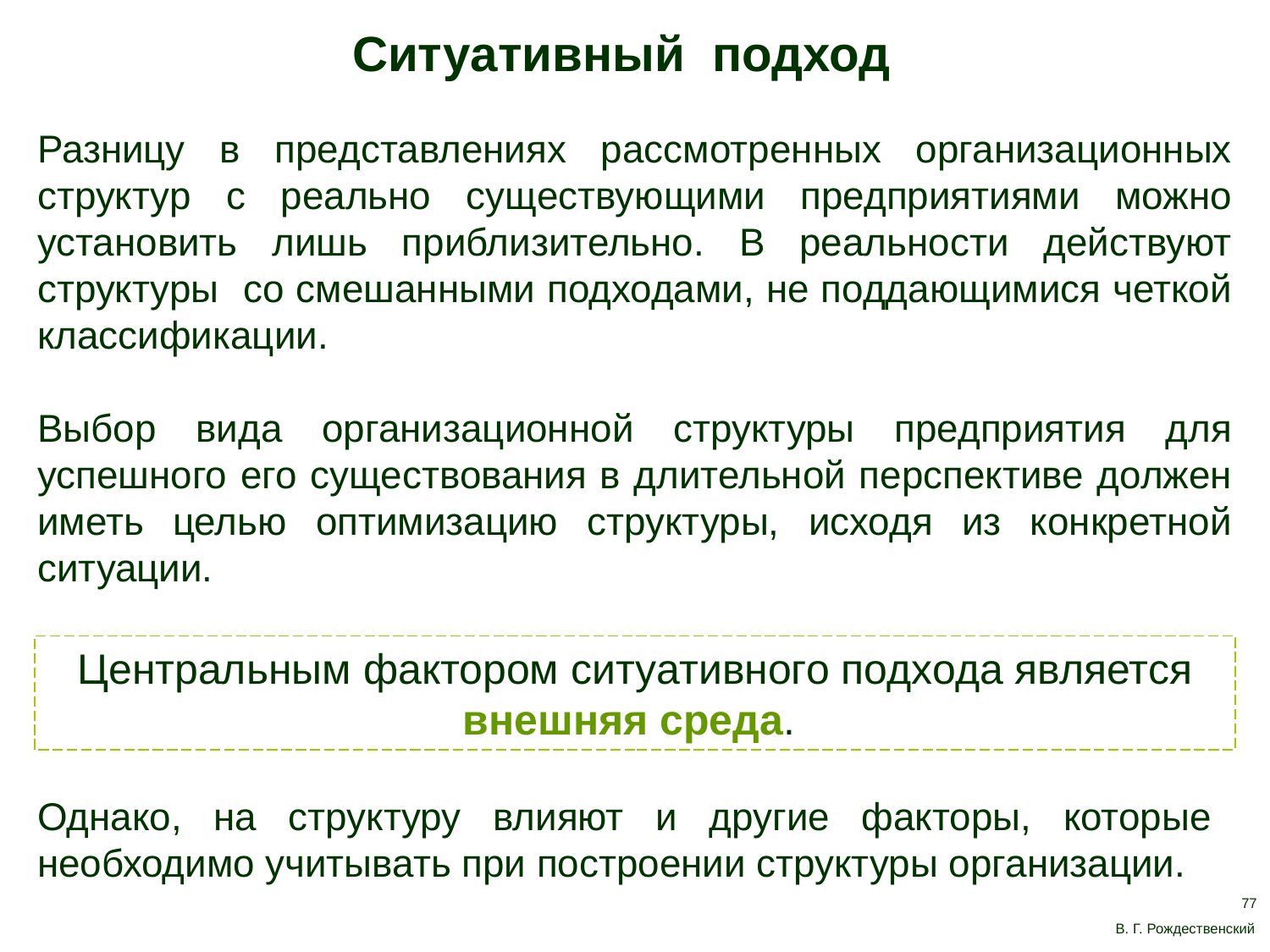

Ситуативный  подход

Разницу в представлениях рассмотренных организационных структур с реально существующими предприятиями можно установить лишь приблизительно. В реальности действуют структуры  со смешанными подходами, не поддающимися четкой классификации.

Выбор вида организационной структуры предприятия для успешного его существования в длительной перспективе должен иметь целью оптимизацию структуры, исходя из конкретной ситуации.
Центральным фактором ситуативного подхода является внешняя среда.
Однако, на структуру влияют и другие факторы, которые необходимо учитывать при построении структуры организации.
77
В. Г. Рождественский